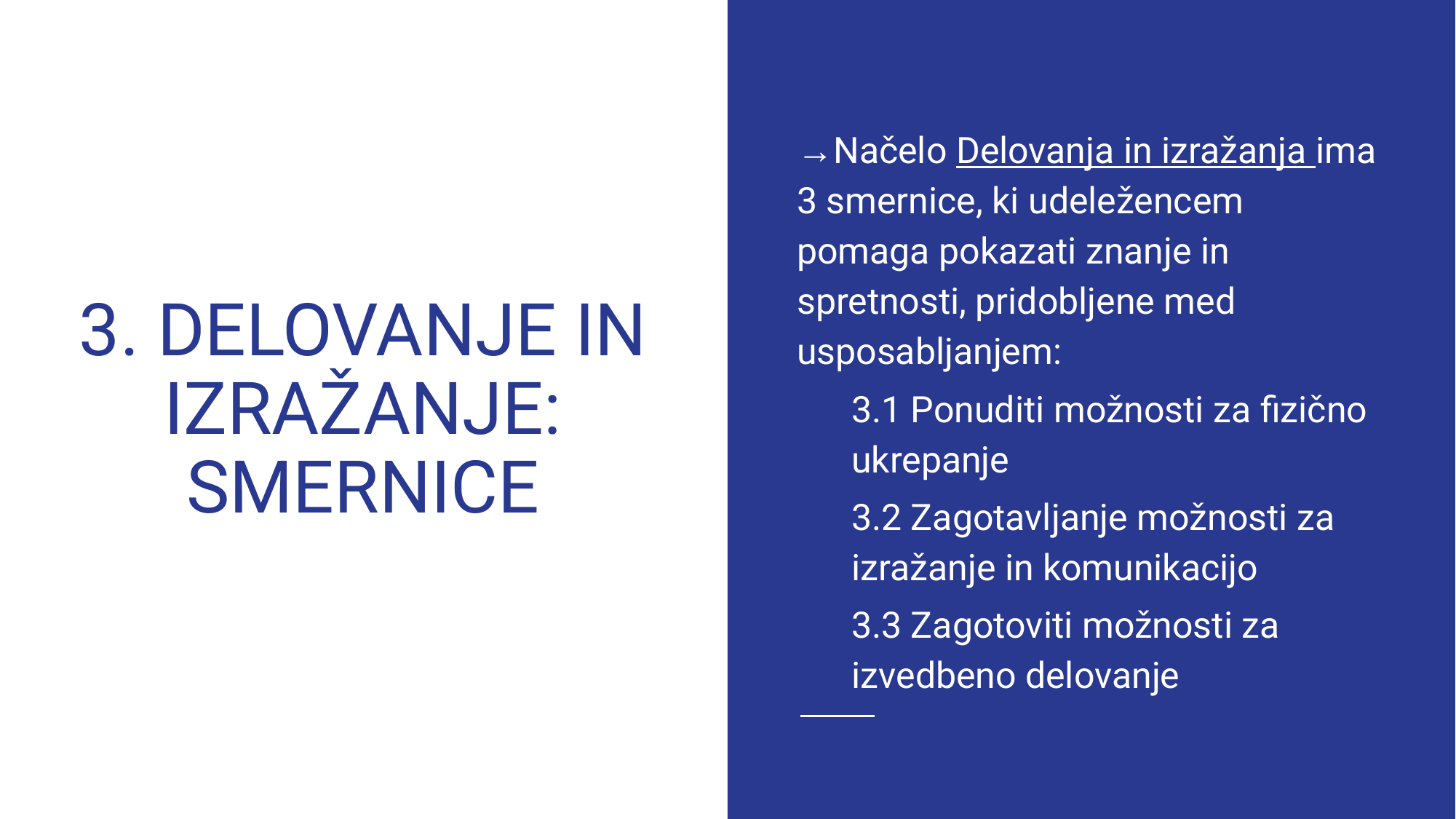

→Načelo Delovanja in izražanja ima 3 smernice, ki udeležencem pomaga pokazati znanje in spretnosti, pridobljene med usposabljanjem:
3.1 Ponuditi možnosti za fizično ukrepanje
3.2 Zagotavljanje možnosti za izražanje in komunikacijo
3.3 Zagotoviti možnosti za izvedbeno delovanje

# 3. DELOVANJE IN IZRAŽANJE: SMERNICE